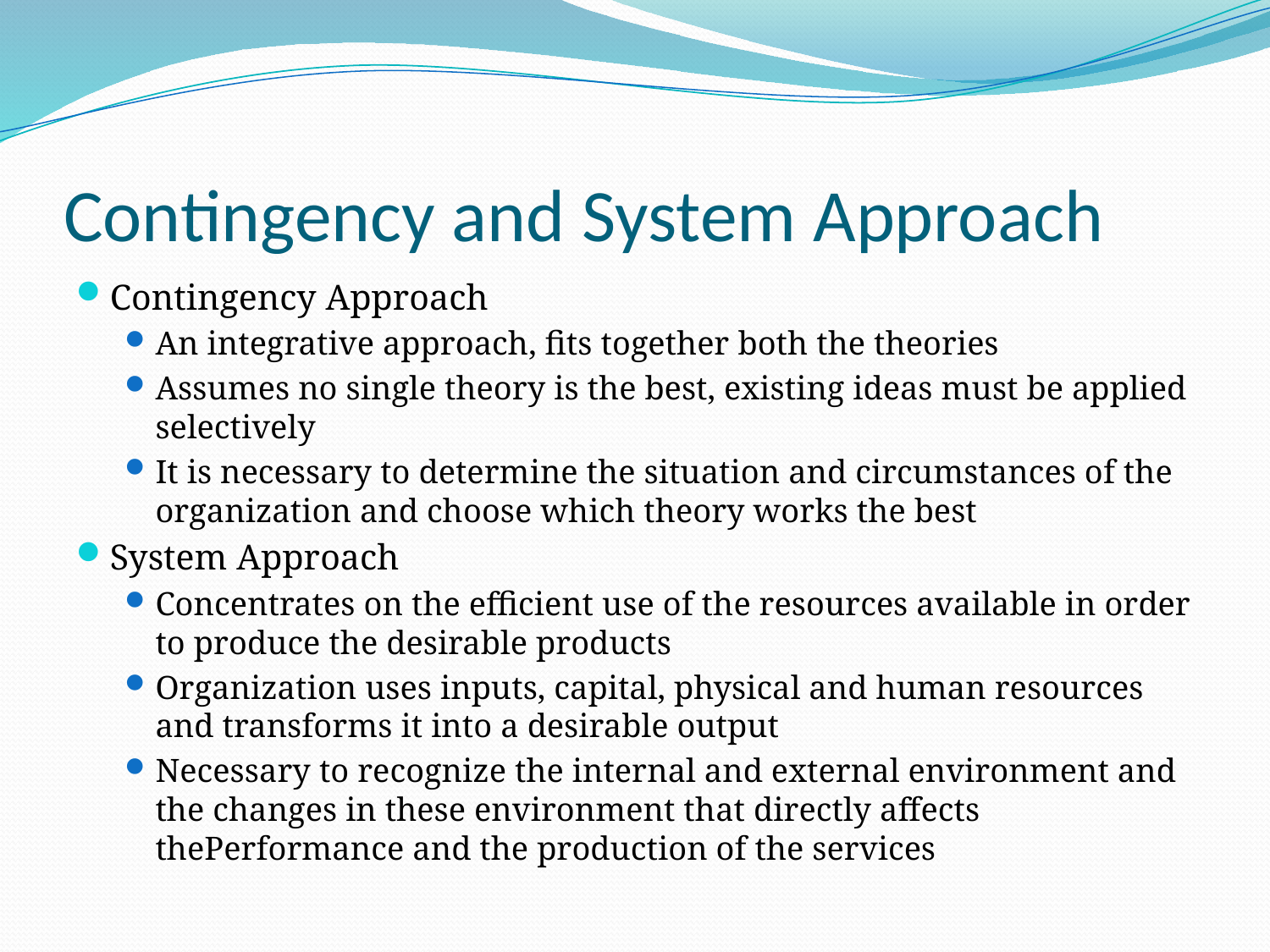

# Contingency and System Approach
Contingency Approach
An integrative approach, fits together both the theories
Assumes no single theory is the best, existing ideas must be applied selectively
It is necessary to determine the situation and circumstances of the organization and choose which theory works the best
System Approach
Concentrates on the efficient use of the resources available in order to produce the desirable products
Organization uses inputs, capital, physical and human resources and transforms it into a desirable output
Necessary to recognize the internal and external environment and the changes in these environment that directly affects thePerformance and the production of the services